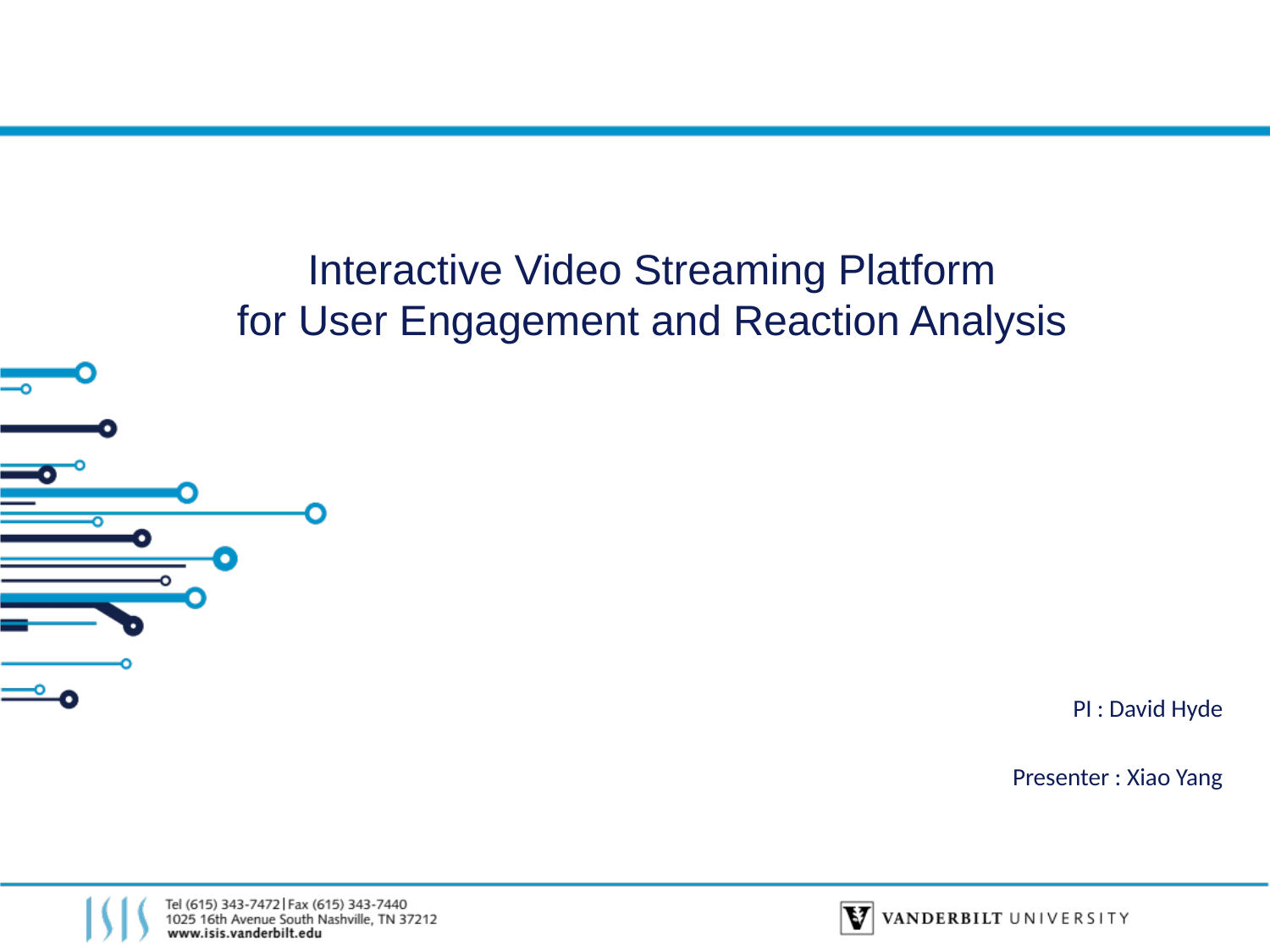

# Interactive Video Streaming Platform for User Engagement and Reaction Analysis
PI : David Hyde

Presenter : Xiao Yang